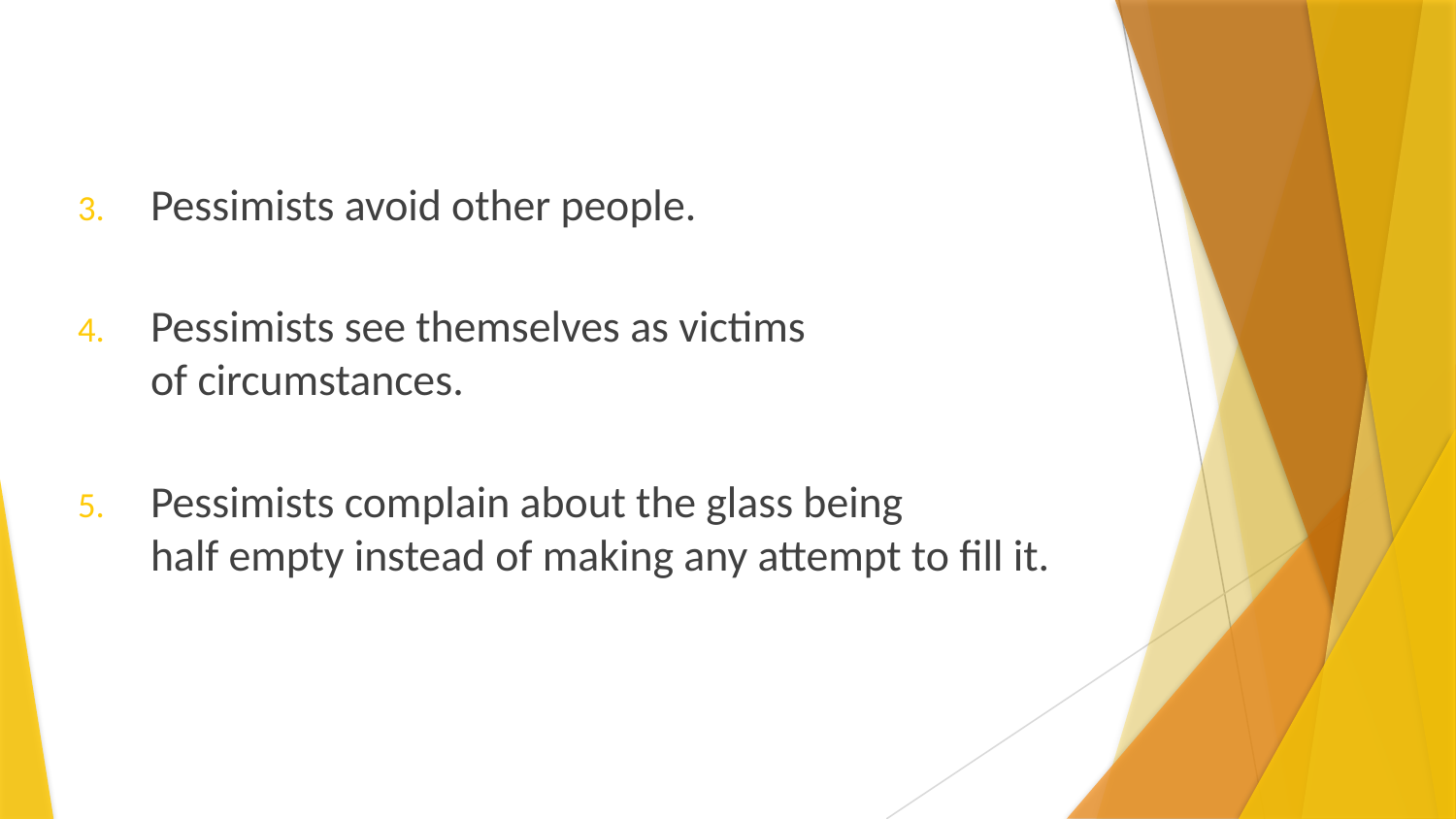

Pessimists avoid other people.
Pessimists see themselves as victims
of circumstances.
Pessimists complain about the glass being
half empty instead of making any attempt to fill it.